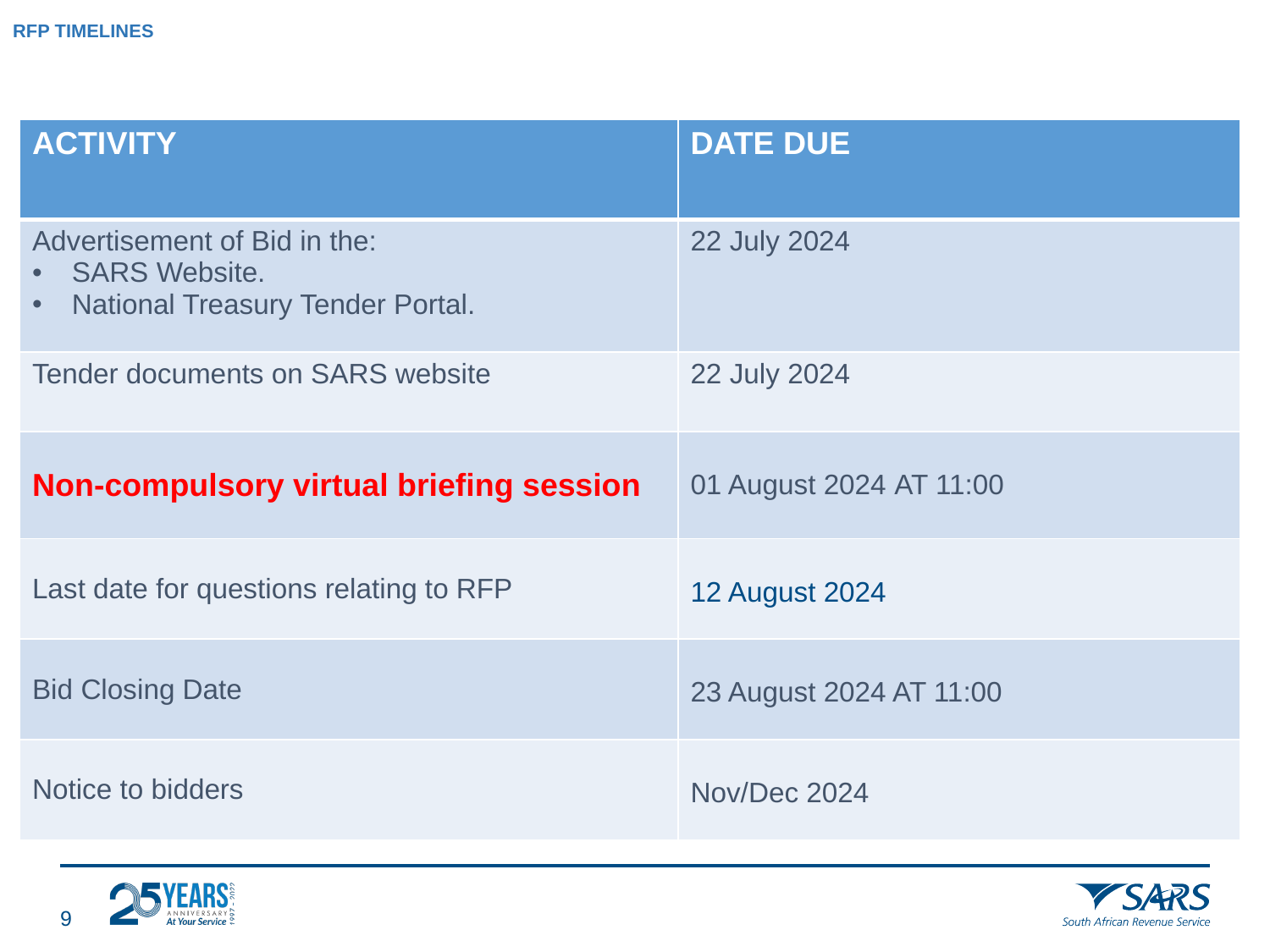

# RFP TIMELINES
| ACTIVITY | DATE DUE |
| --- | --- |
| Advertisement of Bid in the: SARS Website. National Treasury Tender Portal. | 22 July 2024 |
| Tender documents on SARS website | 22 July 2024 |
| Non-compulsory virtual briefing session | 01 August 2024 AT 11:00 |
| Last date for questions relating to RFP | 12 August 2024 |
| Bid Closing Date | 23 August 2024 AT 11:00 |
| Notice to bidders | Nov/Dec 2024 |
9